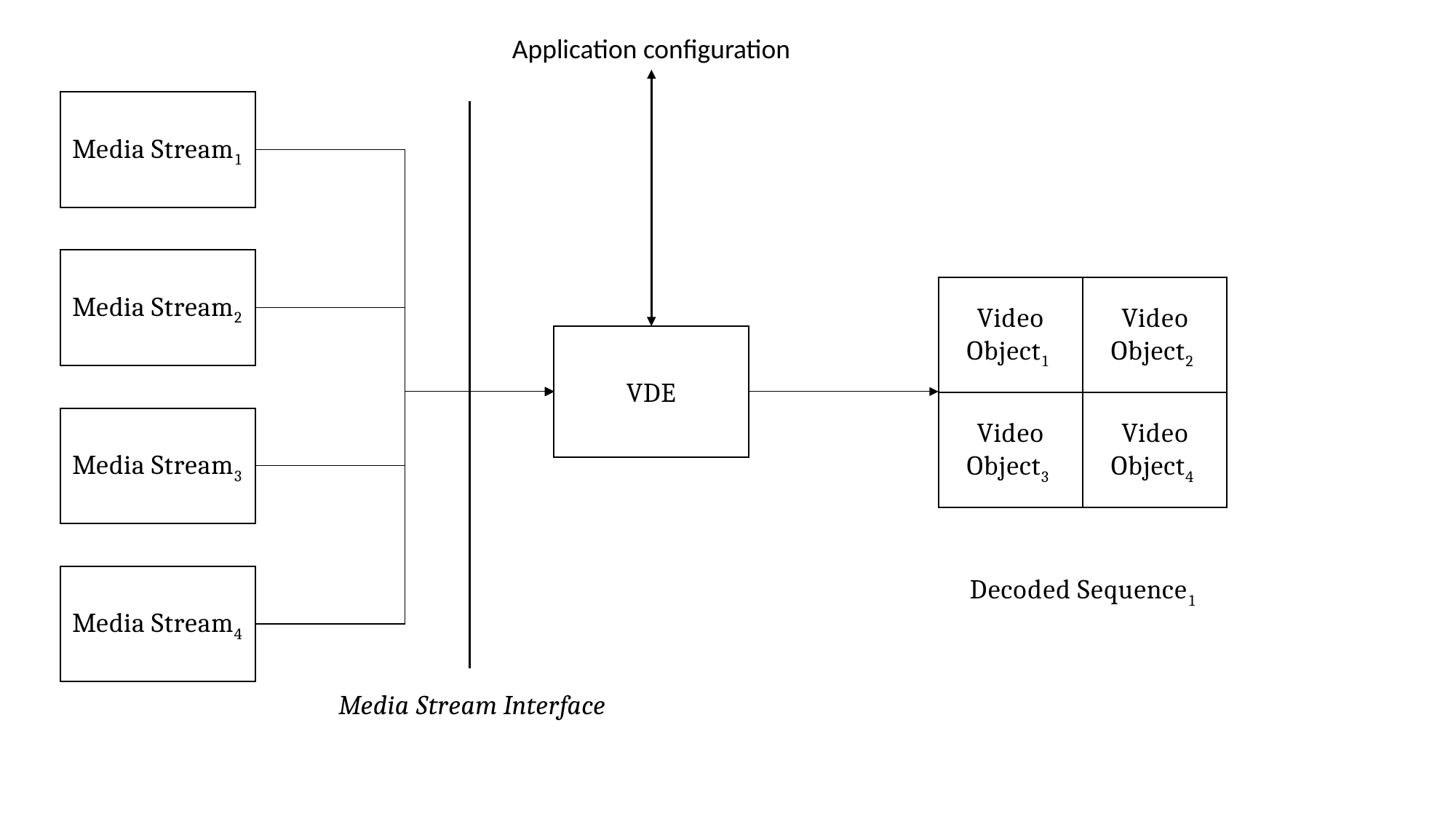

Application configuration
Media Stream1
Media Stream2
Video Object1
Video Object2
Video Object3
Video Object4
VDE
Media Stream3
Media Stream4
Decoded Sequence1
Media Stream Interface